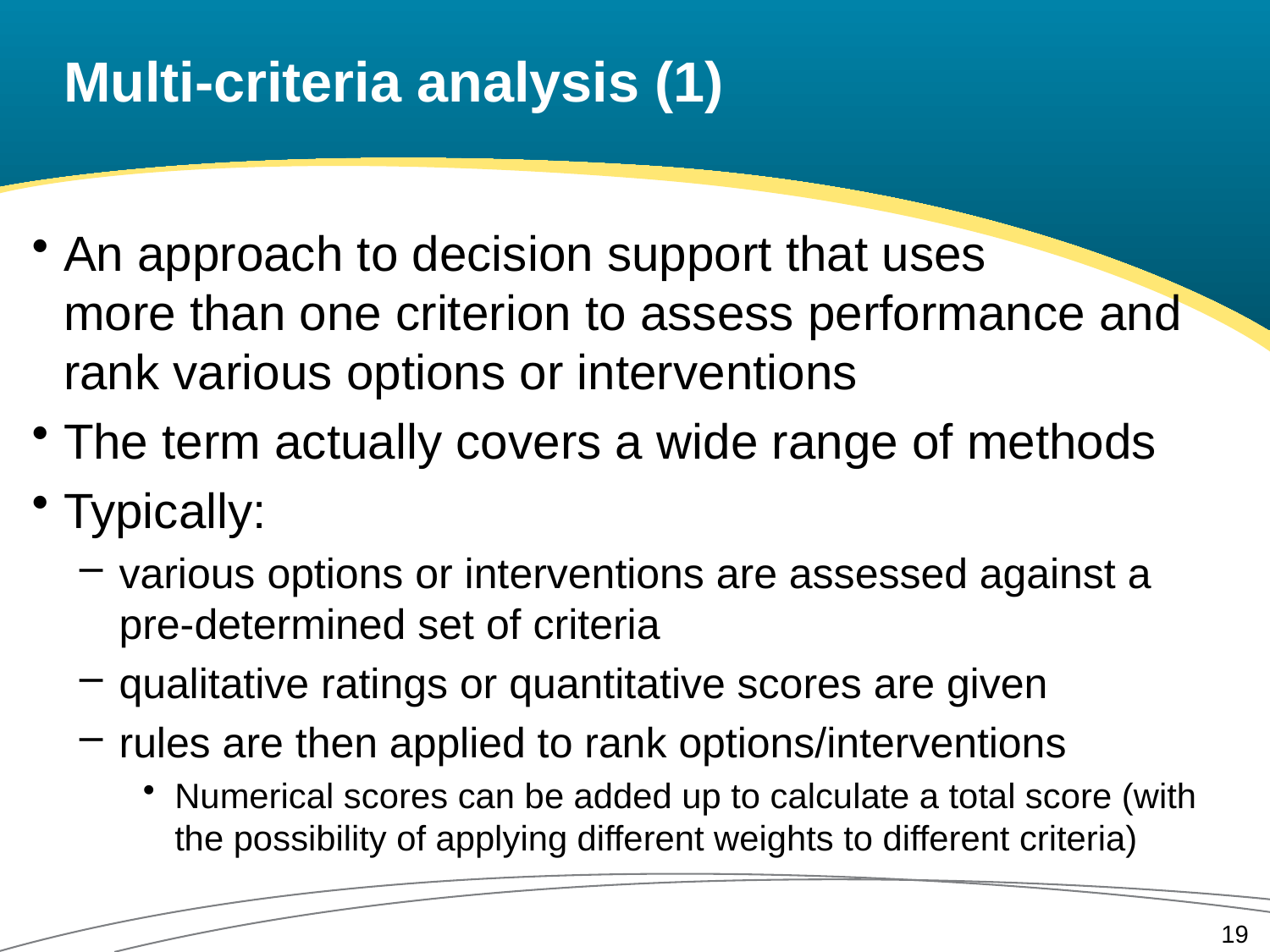

# Multi-criteria analysis (1)
An approach to decision support that uses
more than one criterion to assess performance and rank various options or interventions
The term actually covers a wide range of methods
Typically:
various options or interventions are assessed against a pre-determined set of criteria
qualitative ratings or quantitative scores are given
rules are then applied to rank options/interventions
Numerical scores can be added up to calculate a total score (with the possibility of applying different weights to different criteria)
19